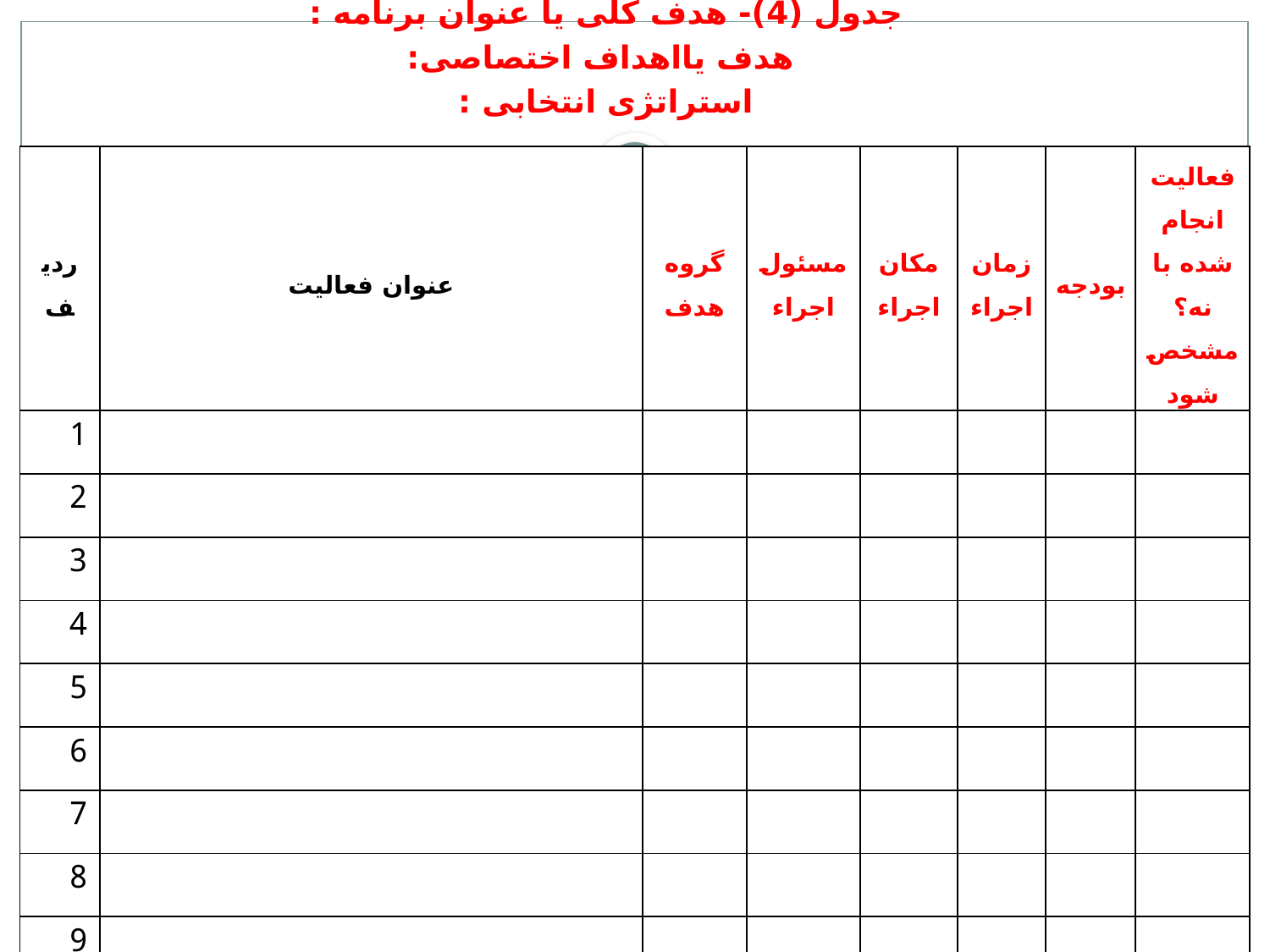

جدول (4)- هدف کلی یا عنوان برنامه :
 هدف یااهداف اختصاصی:
استراتژی انتخابی :
| ردیف | عنوان فعالیت | گروه هدف | مسئول اجراء | مکان اجراء | زمان اجراء | بودجه | فعالیت انجام شده با نه؟ مشخص شود |
| --- | --- | --- | --- | --- | --- | --- | --- |
| 1 |  |  |  |  |  |  |  |
| 2 |  |  |  |  |  |  |  |
| 3 |  |  |  |  |  |  |  |
| 4 |  |  |  |  |  |  |  |
| 5 |  |  |  |  |  |  |  |
| 6 |  |  |  |  |  |  |  |
| 7 |  |  |  |  |  |  |  |
| 8 |  |  |  |  |  |  |  |
| 9 |  |  |  |  |  |  |  |
| 10 |  |  |  |  |  |  |  |
.